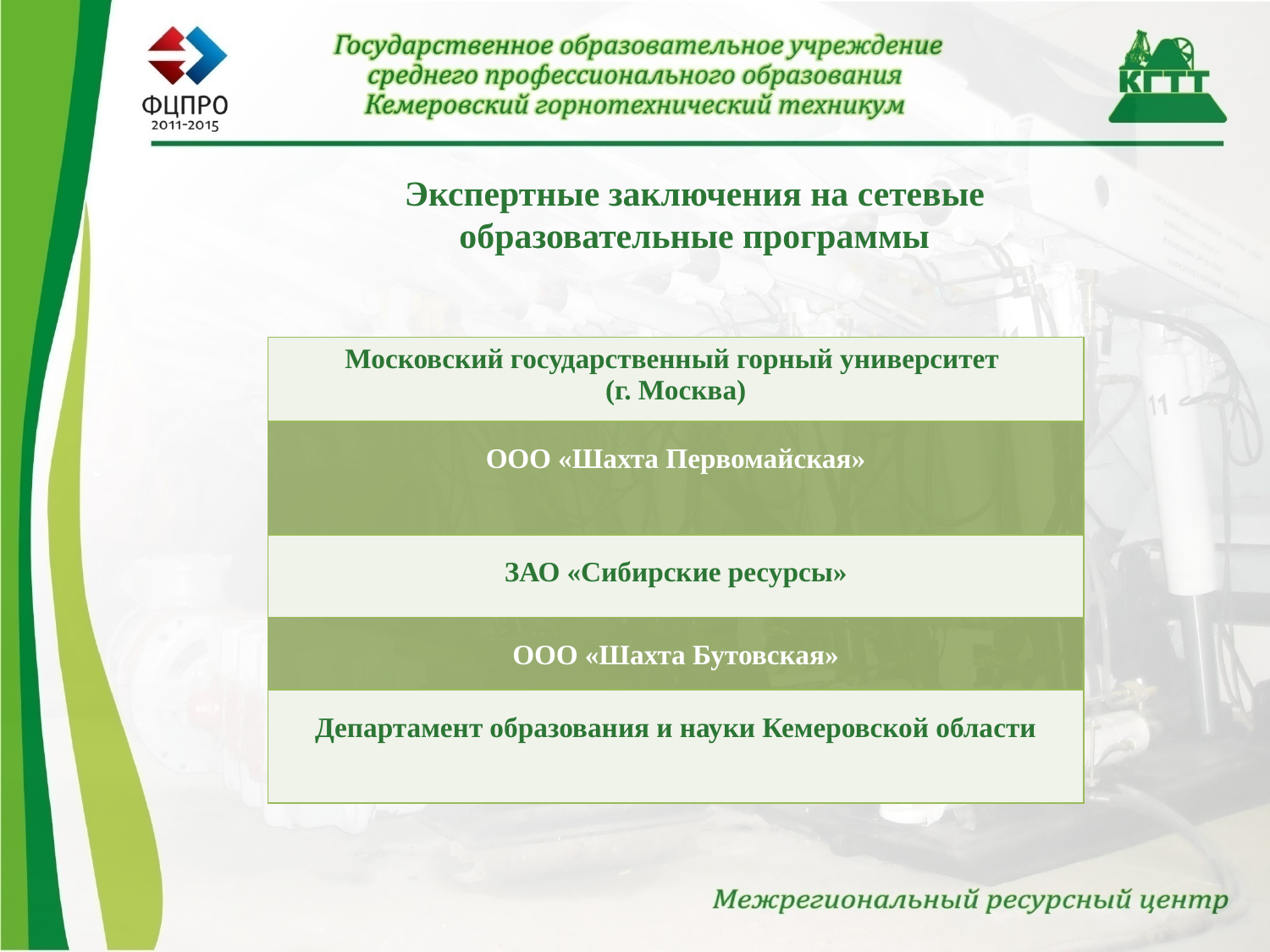

# Экспертные заключения на сетевые образовательные программы
| Московский государственный горный университет (г. Москва) |
| --- |
| ООО «Шахта Первомайская» |
| ЗАО «Сибирские ресурсы» |
| ООО «Шахта Бутовская» |
| Департамент образования и науки Кемеровской области |